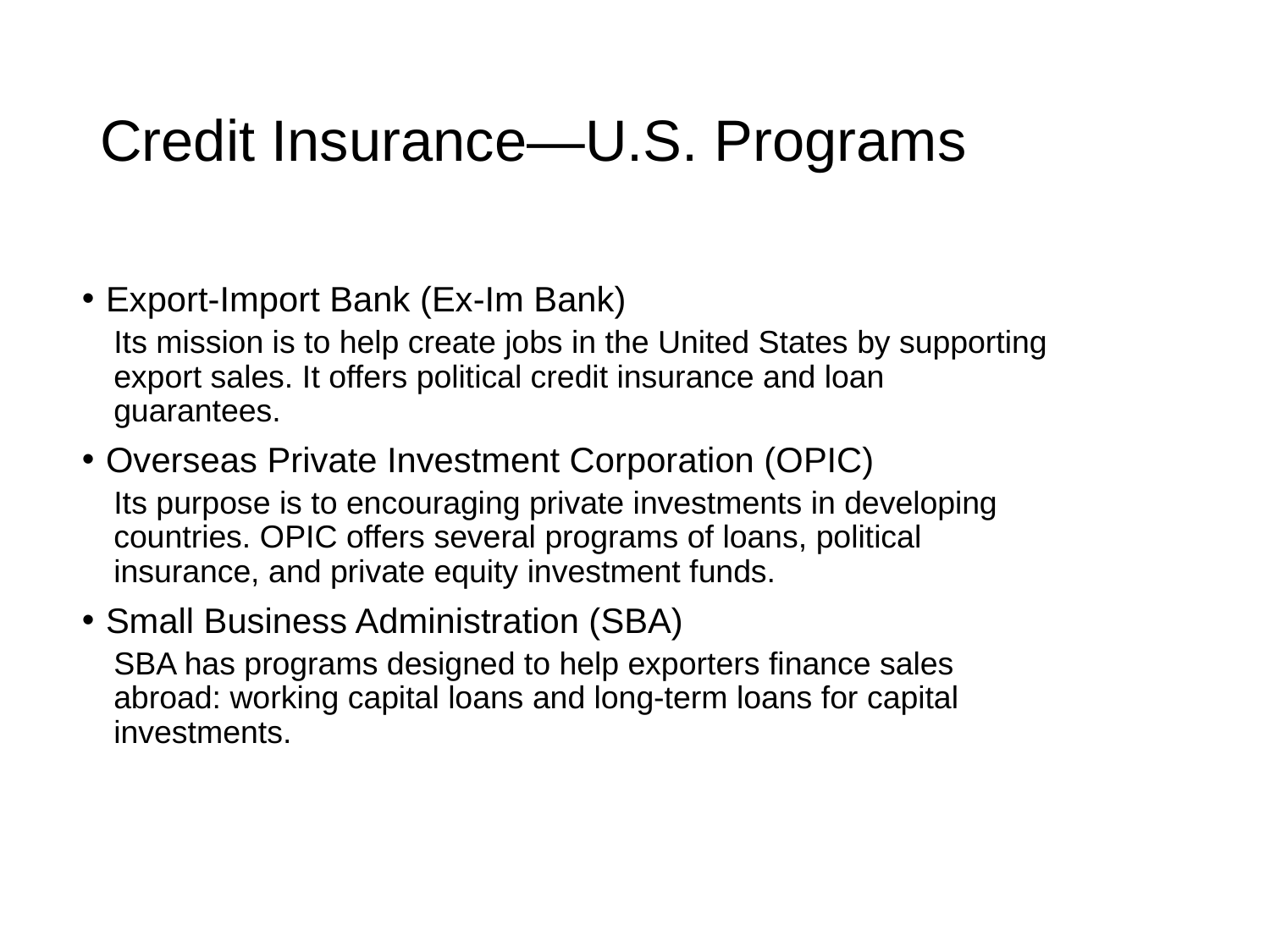

# Credit Insurance—U.S. Programs
Export-Import Bank (Ex-Im Bank)
Its mission is to help create jobs in the United States by supporting export sales. It offers political credit insurance and loan guarantees.
Overseas Private Investment Corporation (OPIC)
Its purpose is to encouraging private investments in developing countries. OPIC offers several programs of loans, political insurance, and private equity investment funds.
Small Business Administration (SBA)
SBA has programs designed to help exporters finance sales abroad: working capital loans and long-term loans for capital investments.